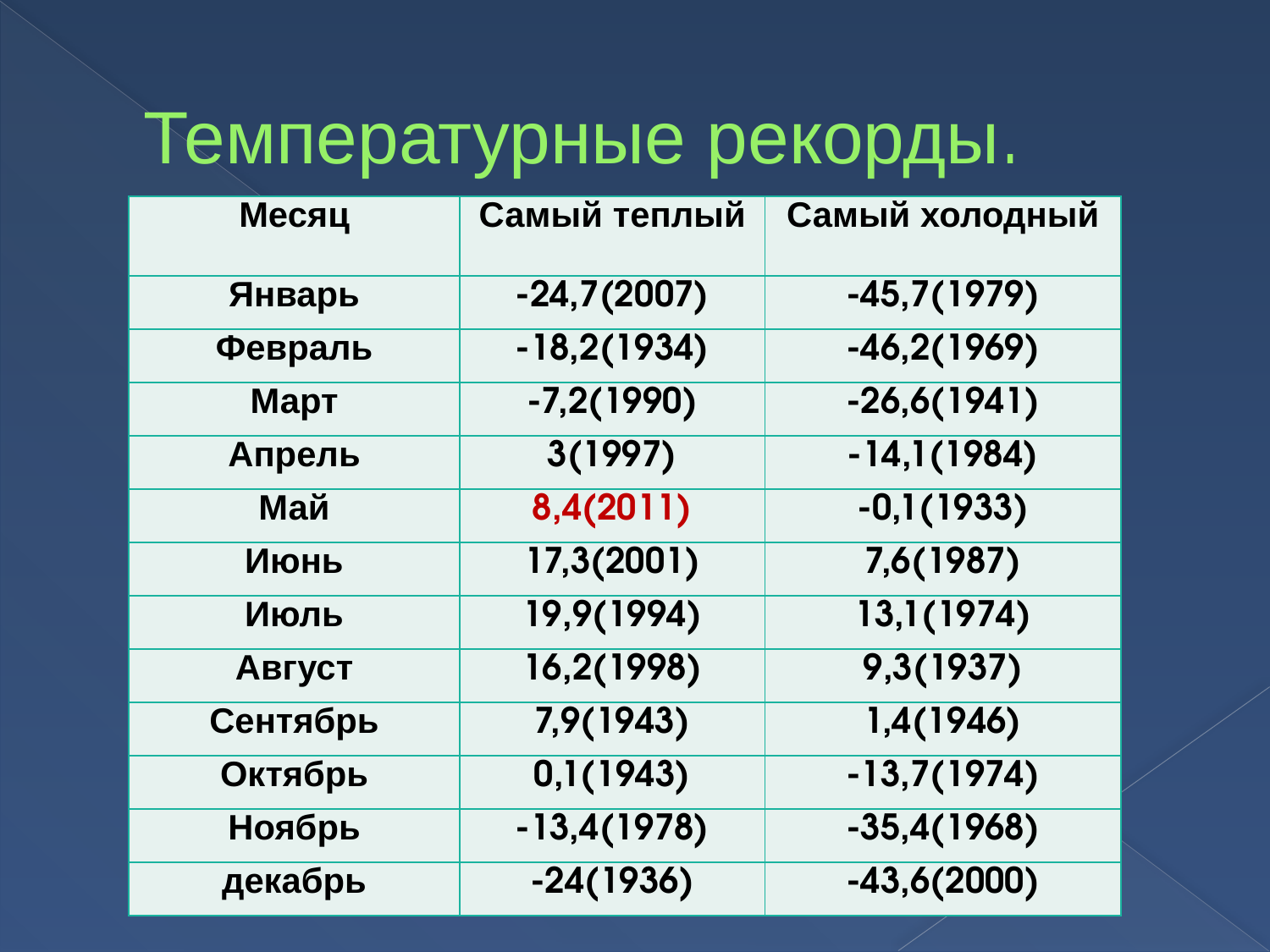

# Температурные рекорды.
| Месяц | Самый теплый | Самый холодный |
| --- | --- | --- |
| Январь | -24,7(2007) | -45,7(1979) |
| Февраль | -18,2(1934) | -46,2(1969) |
| Март | -7,2(1990) | -26,6(1941) |
| Апрель | 3(1997) | -14,1(1984) |
| Май | 8,4(2011) | -0,1(1933) |
| Июнь | 17,3(2001) | 7,6(1987) |
| Июль | 19,9(1994) | 13,1(1974) |
| Август | 16,2(1998) | 9,3(1937) |
| Сентябрь | 7,9(1943) | 1,4(1946) |
| Октябрь | 0,1(1943) | -13,7(1974) |
| Ноябрь | -13,4(1978) | -35,4(1968) |
| декабрь | -24(1936) | -43,6(2000) |